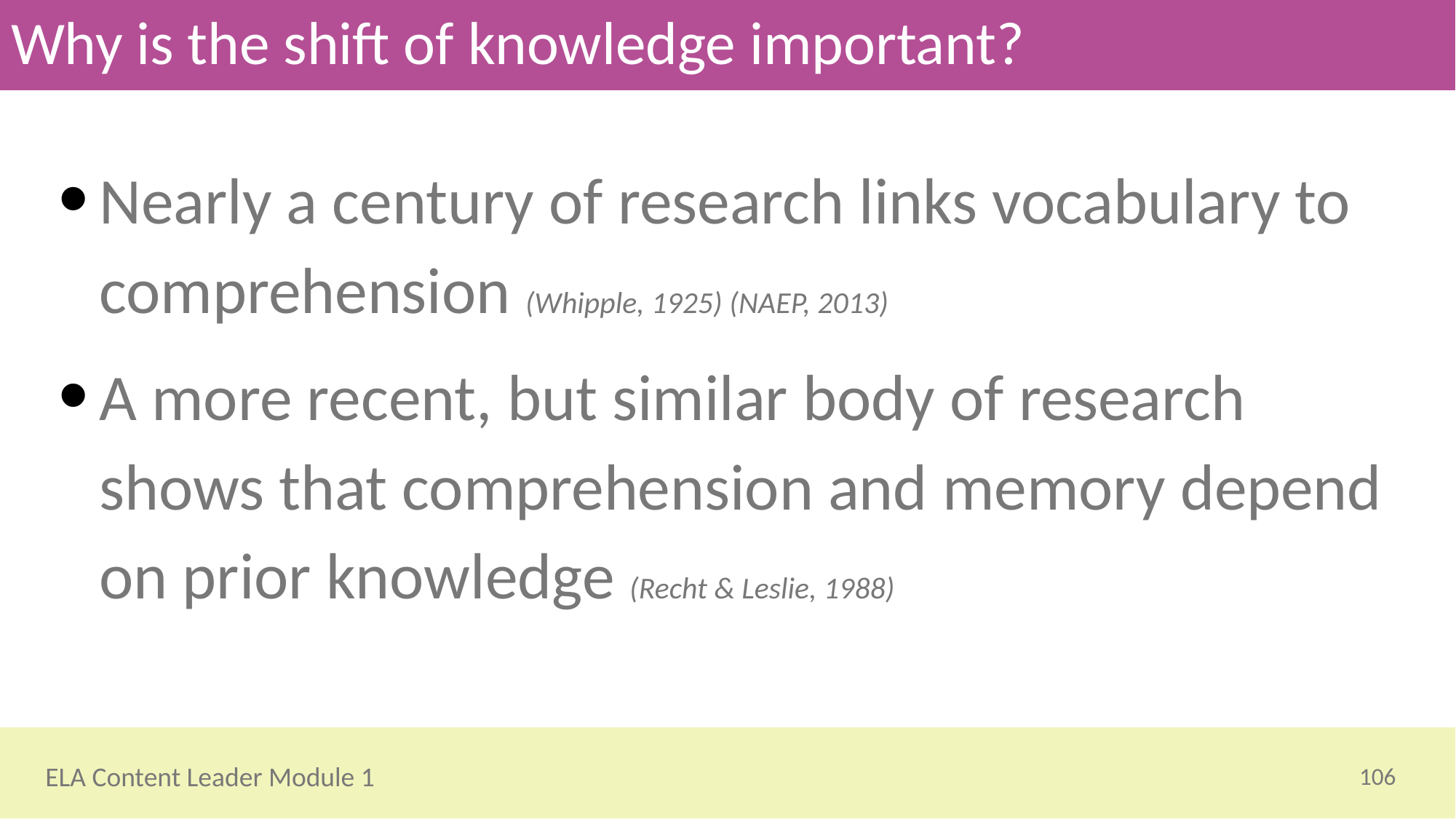

# Why is the shift of knowledge important?
Nearly a century of research links vocabulary to comprehension (Whipple, 1925) (NAEP, 2013)
A more recent, but similar body of research shows that comprehension and memory depend on prior knowledge (Recht & Leslie, 1988)

106